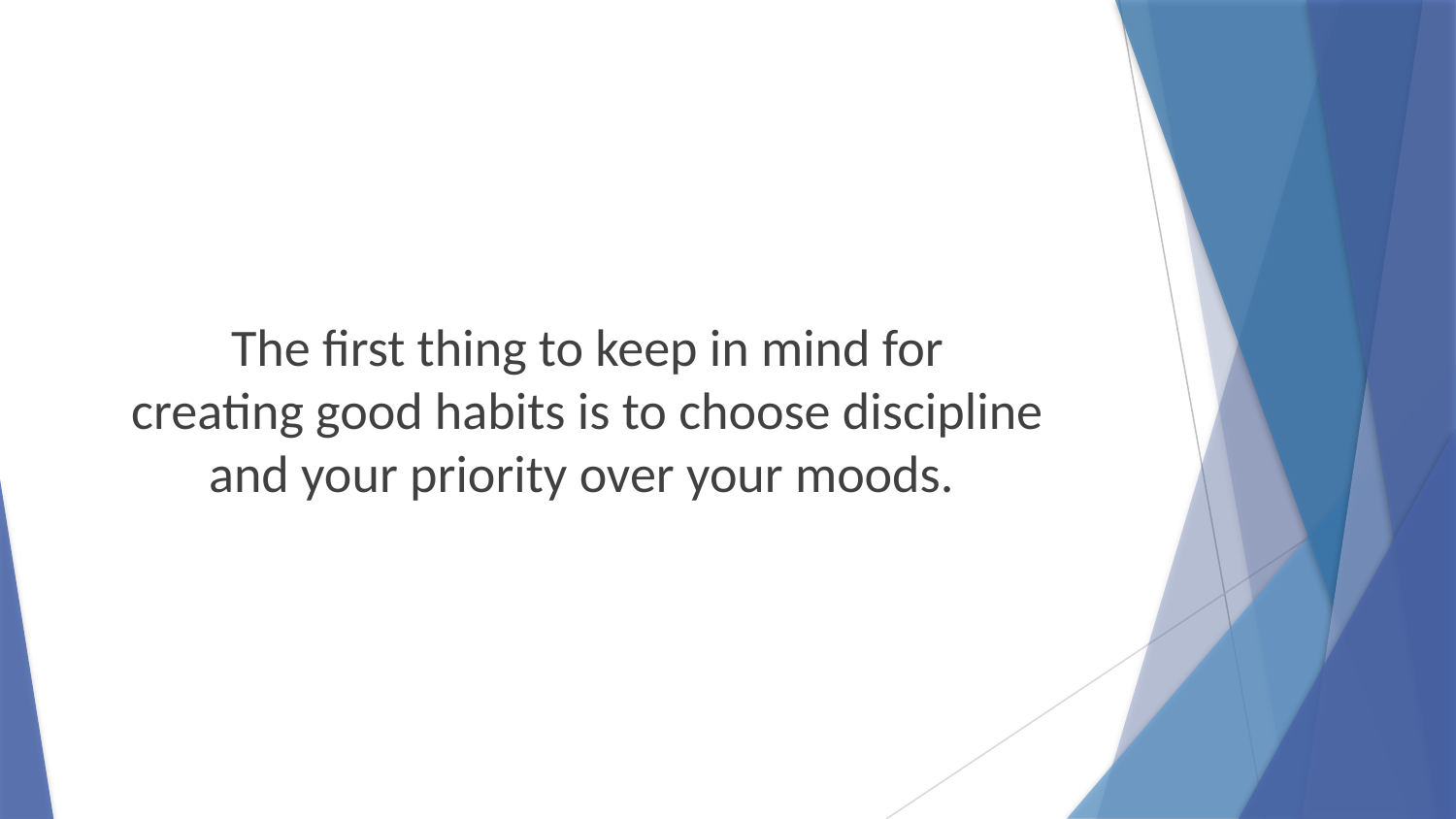

The first thing to keep in mind for
creating good habits is to choose discipline
and your priority over your moods.